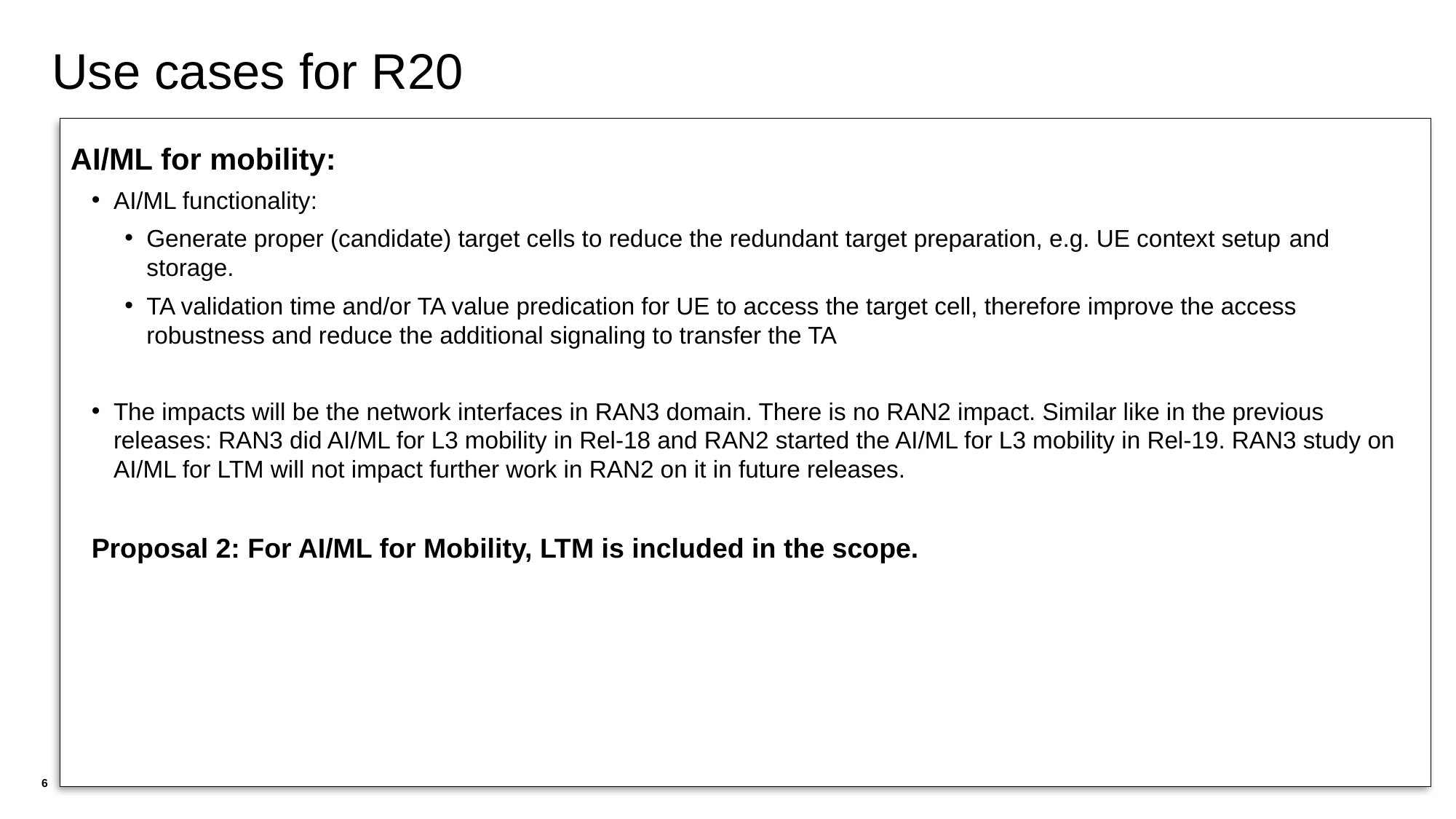

Use cases for R20
AI/ML for mobility:
AI/ML functionality:
Generate proper (candidate) target cells to reduce the redundant target preparation, e.g. UE context setup and storage.
TA validation time and/or TA value predication for UE to access the target cell, therefore improve the access robustness and reduce the additional signaling to transfer the TA

The impacts will be the network interfaces in RAN3 domain. There is no RAN2 impact. Similar like in the previous releases: RAN3 did AI/ML for L3 mobility in Rel-18 and RAN2 started the AI/ML for L3 mobility in Rel-19. RAN3 study on AI/ML for LTM will not impact further work in RAN2 on it in future releases.

Proposal 2: For AI/ML for Mobility, LTM is included in the scope.